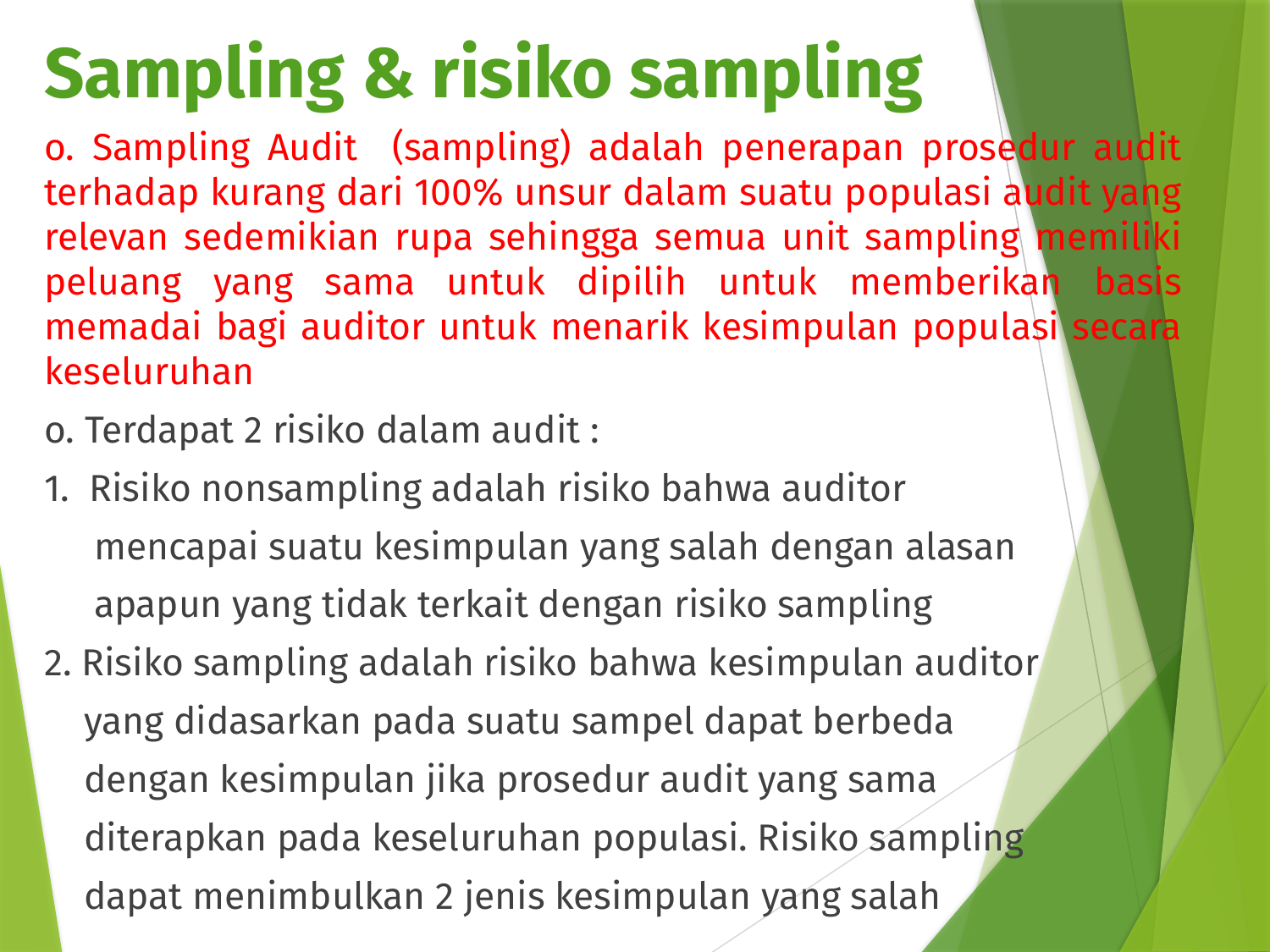

# Sampling & risiko sampling
o. Sampling Audit  (sampling) adalah penerapan prosedur audit terhadap kurang dari 100% unsur dalam suatu populasi audit yang relevan sedemikian rupa sehingga semua unit sampling memiliki peluang yang sama untuk dipilih untuk memberikan basis memadai bagi auditor untuk menarik kesimpulan populasi secara keseluruhan
o. Terdapat 2 risiko dalam audit :
1.  Risiko nonsampling adalah risiko bahwa auditor
     mencapai suatu kesimpulan yang salah dengan alasan
     apapun yang tidak terkait dengan risiko sampling
2. Risiko sampling adalah risiko bahwa kesimpulan auditor
    yang didasarkan pada suatu sampel dapat berbeda
    dengan kesimpulan jika prosedur audit yang sama
    diterapkan pada keseluruhan populasi. Risiko sampling
    dapat menimbulkan 2 jenis kesimpulan yang salah